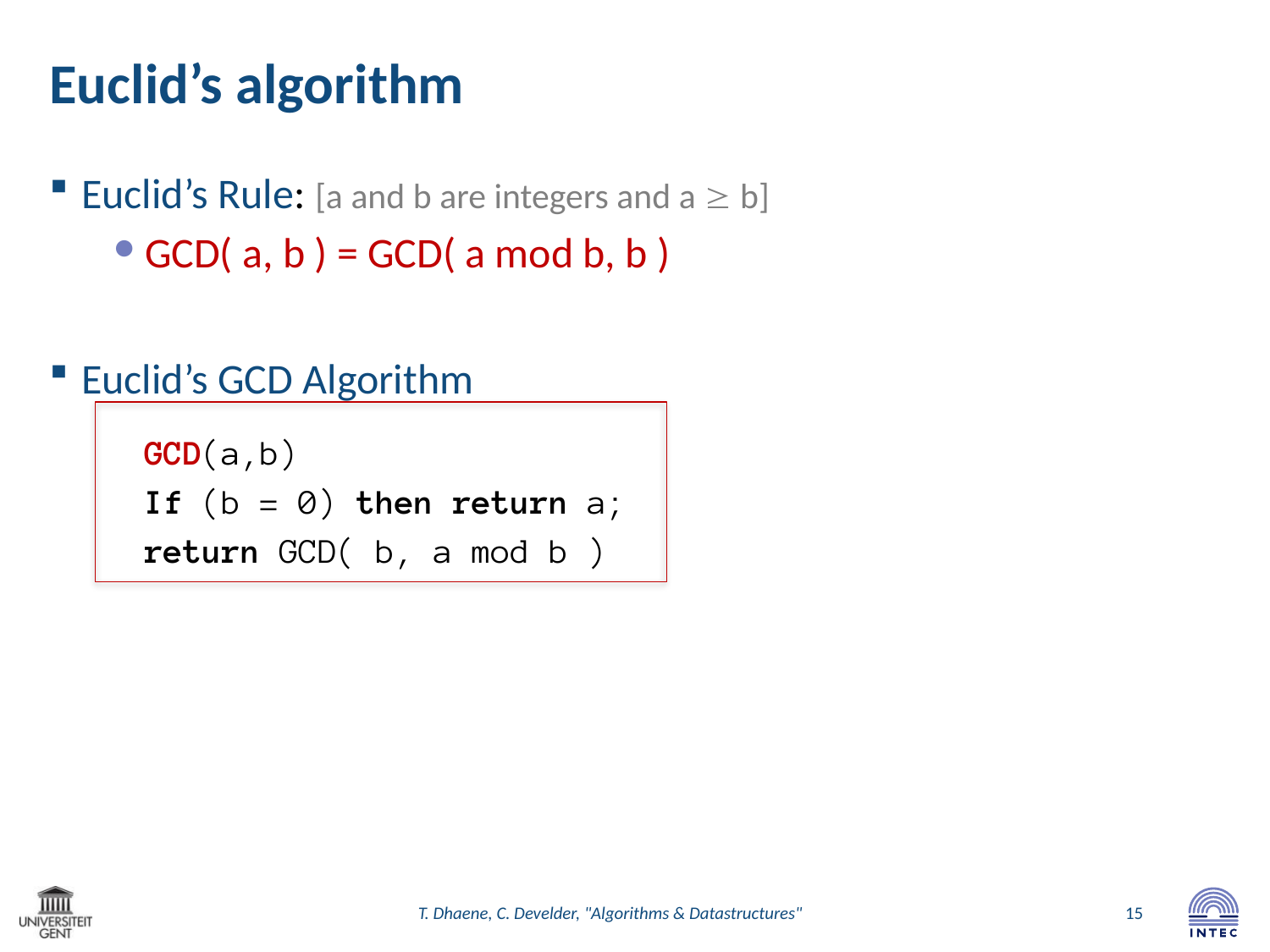

# Euclid’s algorithm
Euclid’s Rule: [a and b are integers and a ≥ b]
GCD( a, b ) = GCD( a mod b, b )

Euclid’s GCD Algorithm

	GCD(a,b)
	If (b = 0) then return a;
	return GCD( b, a mod b )

T. Dhaene, C. Develder, "Algorithms & Datastructures"
15